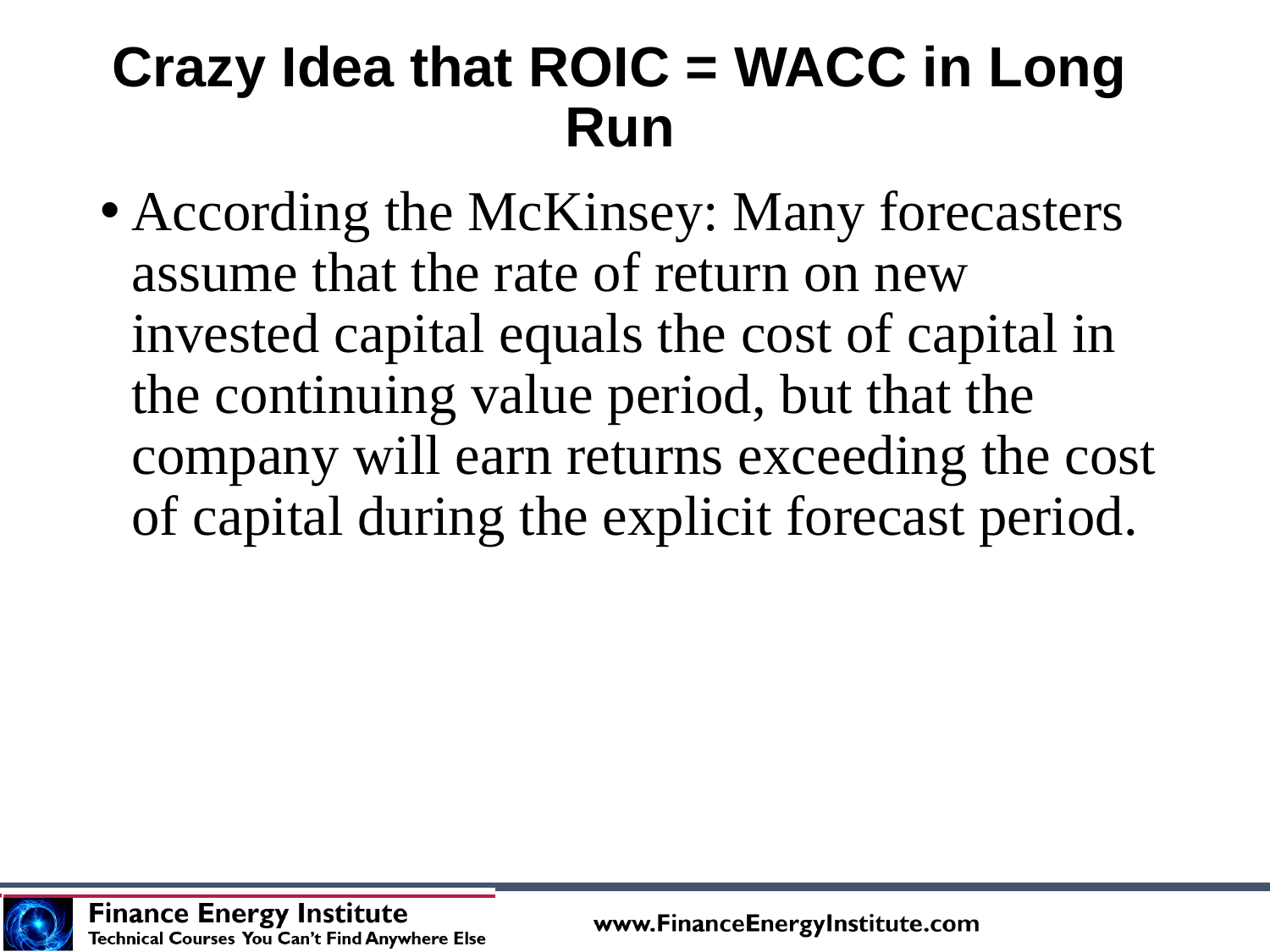

# Crazy Idea that ROIC = WACC in Long Run
According the McKinsey: Many forecasters assume that the rate of return on new invested capital equals the cost of capital in the continuing value period, but that the company will earn returns exceeding the cost of capital during the explicit forecast period.